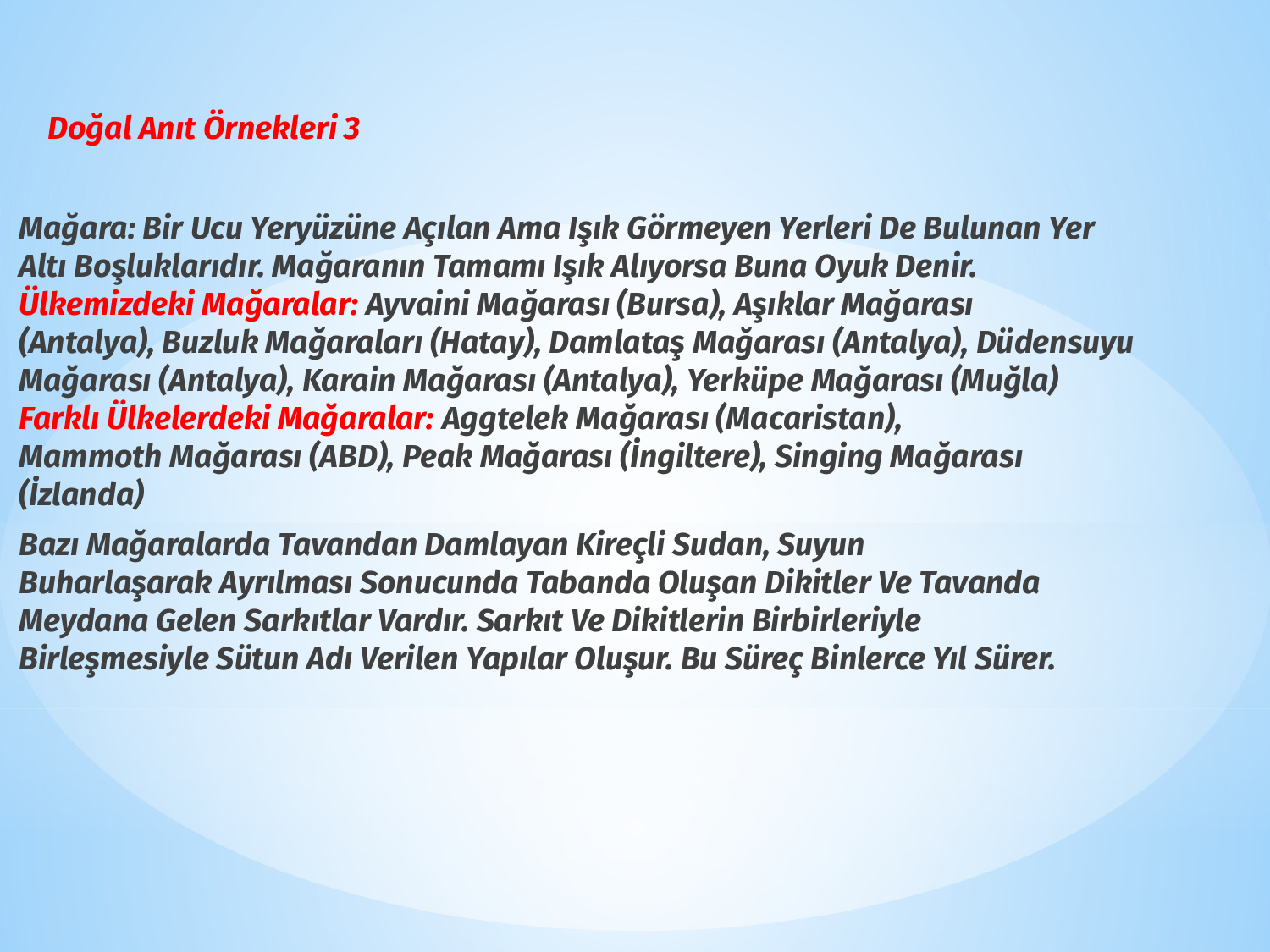

Doğal Anıt Örnekleri 3

Mağara: Bir Ucu Yeryüzüne Açılan Ama Işık Görmeyen Yerleri De Bulunan Yer Altı Boşluklarıdır. Mağaranın Tamamı Işık Alıyorsa Buna Oyuk Denir.
Ülkemizdeki Mağaralar: Ayvaini Mağarası (Bursa), Aşıklar Mağarası (Antalya), Buzluk Mağaraları (Hatay), Damlataş Mağarası (Antalya), Düdensuyu Mağarası (Antalya), Karain Mağarası (Antalya), Yerküpe Mağarası (Muğla)
Farklı Ülkelerdeki Mağaralar: Aggtelek Mağarası (Macaristan), Mammoth Mağarası (ABD), Peak Mağarası (İngiltere), Singing Mağarası (İzlanda)
Bazı Mağaralarda Tavandan Damlayan Kireçli Sudan, Suyun Buharlaşarak Ayrılması Sonucunda Tabanda Oluşan Dikitler Ve Tavanda
Meydana Gelen Sarkıtlar Vardır. Sarkıt Ve Dikitlerin Birbirleriyle Birleşmesiyle Sütun Adı Verilen Yapılar Oluşur. Bu Süreç Binlerce Yıl Sürer.